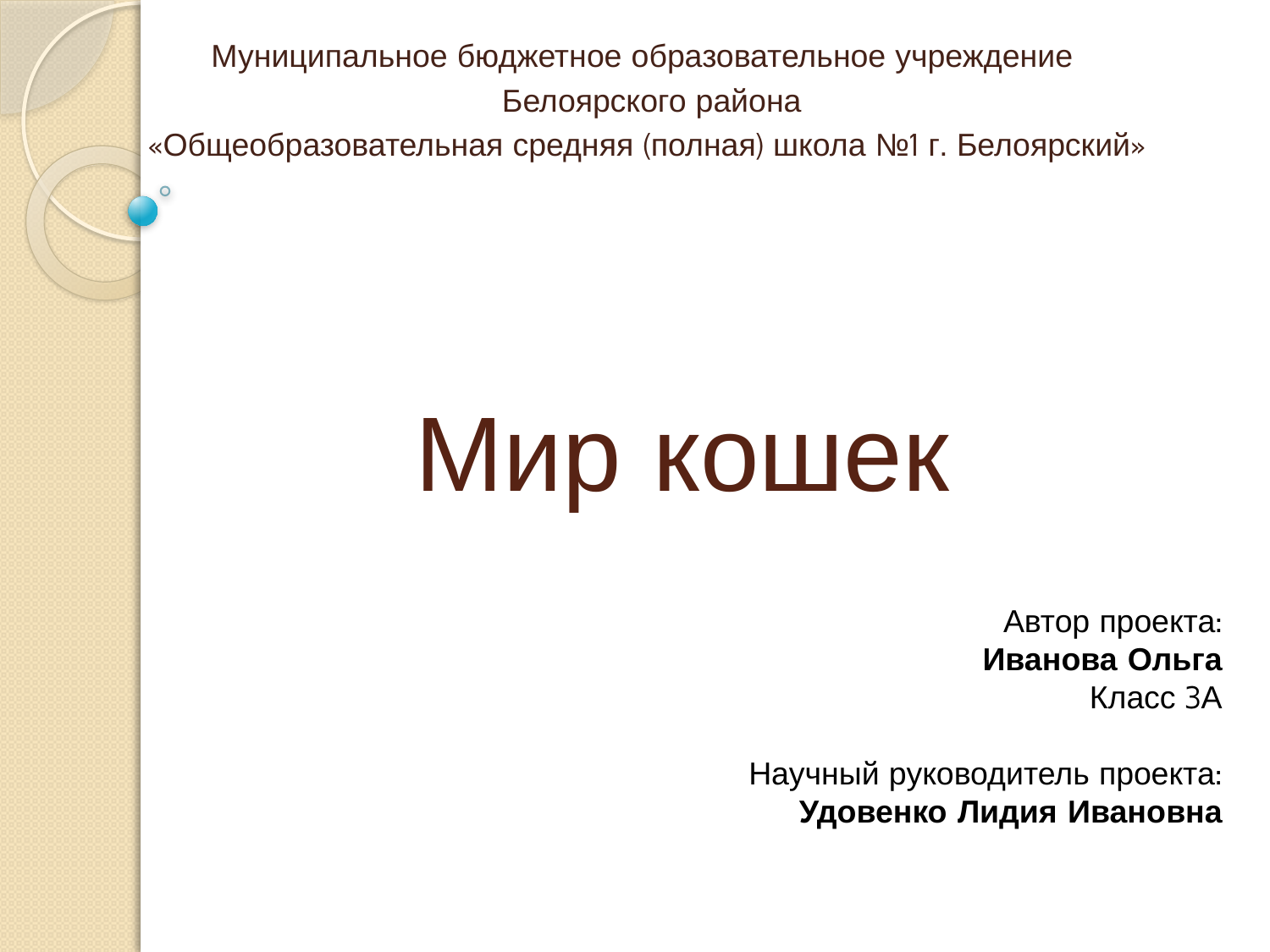

Муниципальное бюджетное образовательное учреждение
 Белоярского района
«Общеобразовательная средняя (полная) школа №1 г. Белоярский»

# Мир кошек
Автор проекта:
Иванова Ольга
Класс 3А

Научный руководитель проекта:
Удовенко Лидия Ивановна